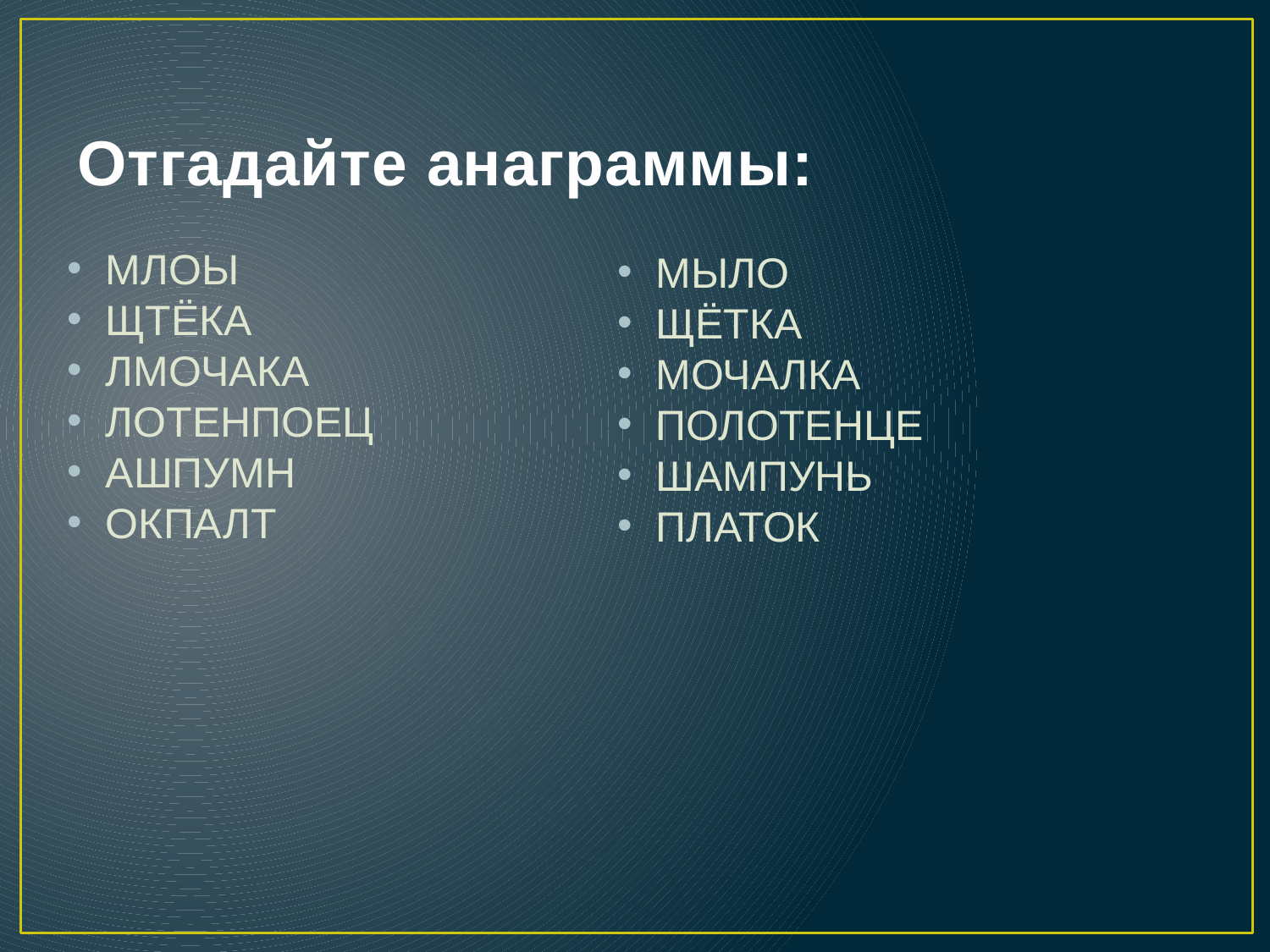

# Отгадайте анаграммы:
МЛОЫ
ЩТЁКА
ЛМОЧАКА
ЛОТЕНПОЕЦ
АШПУМН
ОКПАЛТ

МЫЛО
ЩЁТКА
МОЧАЛКА
ПОЛОТЕНЦЕ
ШАМПУНЬ
ПЛАТОК